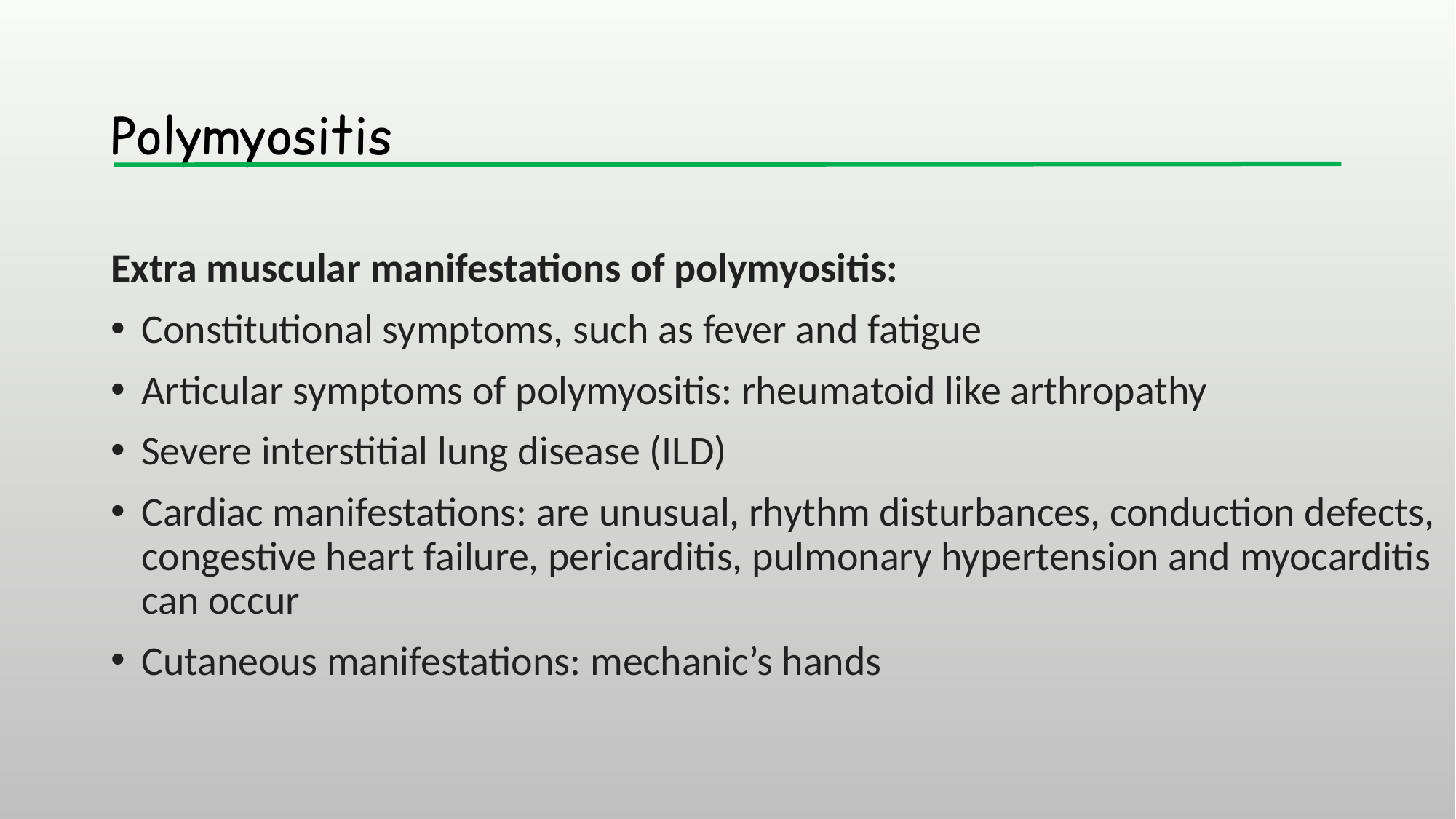

# Polymyositis

Extra muscular manifestations of polymyositis:
Constitutional symptoms, such as fever and fatigue
Articular symptoms of polymyositis: rheumatoid like arthropathy
Severe interstitial lung disease (ILD)
Cardiac manifestations: are unusual, rhythm disturbances, conduction defects, congestive heart failure, pericarditis, pulmonary hypertension and myocarditis can occur
Cutaneous manifestations: mechanic’s hands